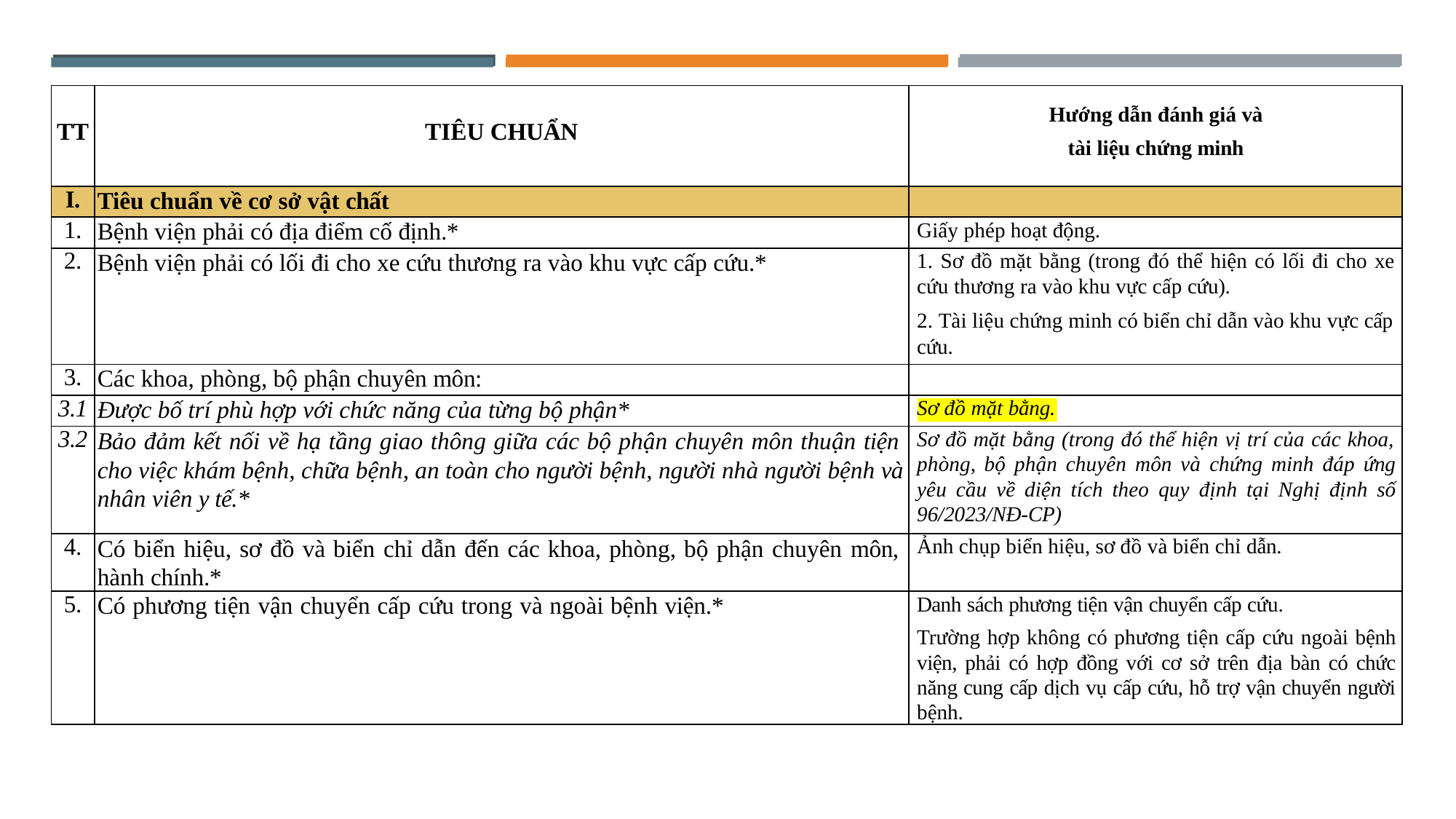

| TT | TIÊU CHUẨN | Hướng dẫn đánh giá và tài liệu chứng minh |
| --- | --- | --- |
| I. | Tiêu chuẩn về cơ sở vật chất |  |
| 1. | Bệnh viện phải có địa điểm cố định.\* | Giấy phép hoạt động. |
| 2. | Bệnh viện phải có lối đi cho xe cứu thương ra vào khu vực cấp cứu.\* | Sơ đồ mặt bằng (trong đó thể hiện có lối đi cho xe cứu thương ra vào khu vực cấp cứu). Tài liệu chứng minh có biển chỉ dẫn vào khu vực cấp cứu. |
| 3. | Các khoa, phòng, bộ phận chuyên môn: |  |
| 3.1 | Được bố trí phù hợp với chức năng của từng bộ phận\* | Sơ đồ mặt bằng. |
| 3.2 | Bảo đảm kết nối về hạ tầng giao thông giữa các bộ phận chuyên môn thuận tiện cho việc khám bệnh, chữa bệnh, an toàn cho người bệnh, người nhà người bệnh và nhân viên y tế.\* | Sơ đồ mặt bằng (trong đó thể hiện vị trí của các khoa, phòng, bộ phận chuyên môn và chứng minh đáp ứng yêu cầu về diện tích theo quy định tại Nghị định số 96/2023/NĐ-CP) |
| 4. | Có biển hiệu, sơ đồ và biển chỉ dẫn đến các khoa, phòng, bộ phận chuyên môn, hành chính.\* | Ảnh chụp biển hiệu, sơ đồ và biển chỉ dẫn. |
| 5. | Có phương tiện vận chuyển cấp cứu trong và ngoài bệnh viện.\* | Danh sách phương tiện vận chuyển cấp cứu. Trường hợp không có phương tiện cấp cứu ngoài bệnh viện, phải có hợp đồng với cơ sở trên địa bàn có chức năng cung cấp dịch vụ cấp cứu, hỗ trợ vận chuyển người bệnh. |